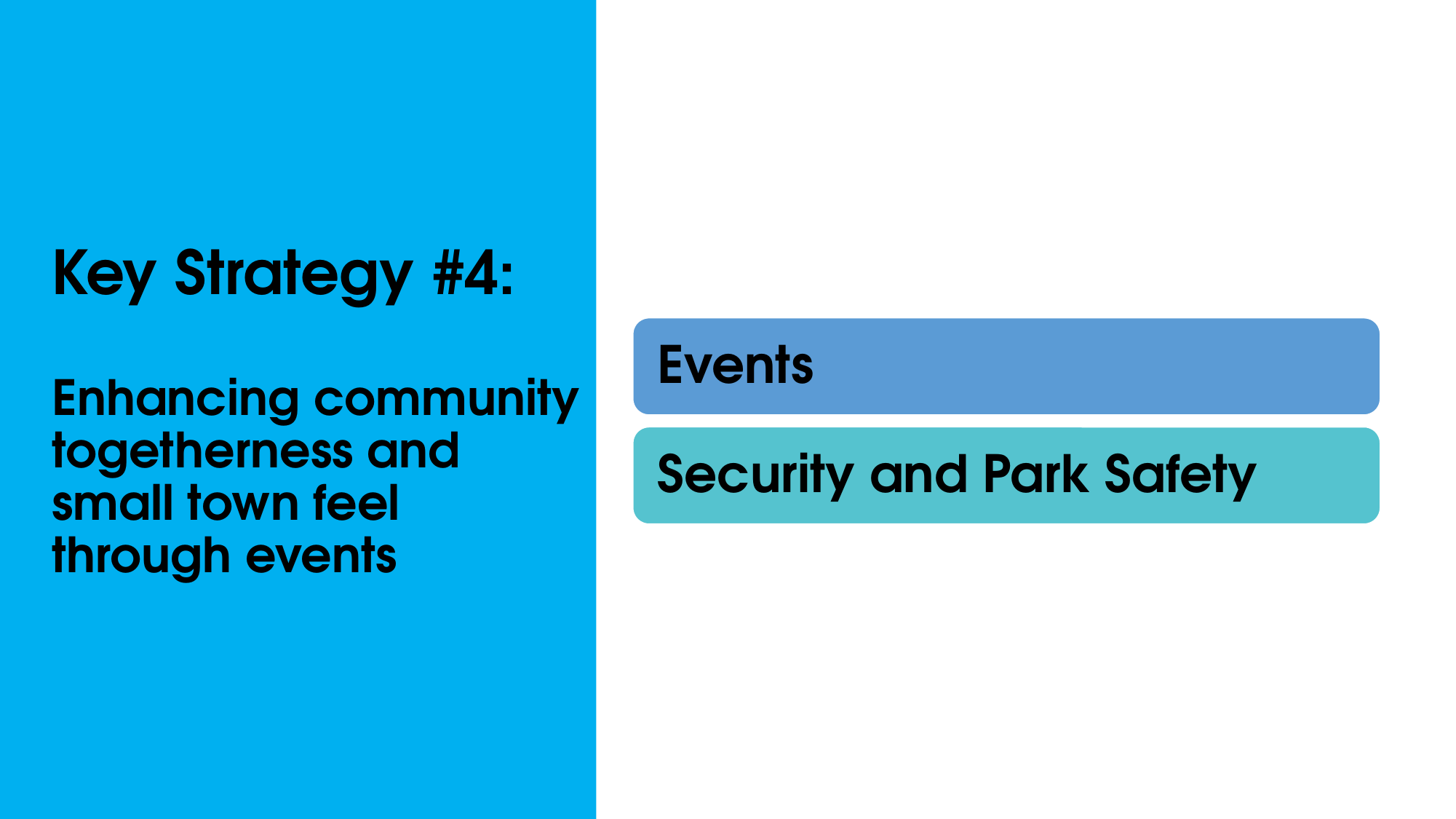

# Key Strategy #4: Enhancing community togetherness and small town feel through events
Events
Security and Park Safety